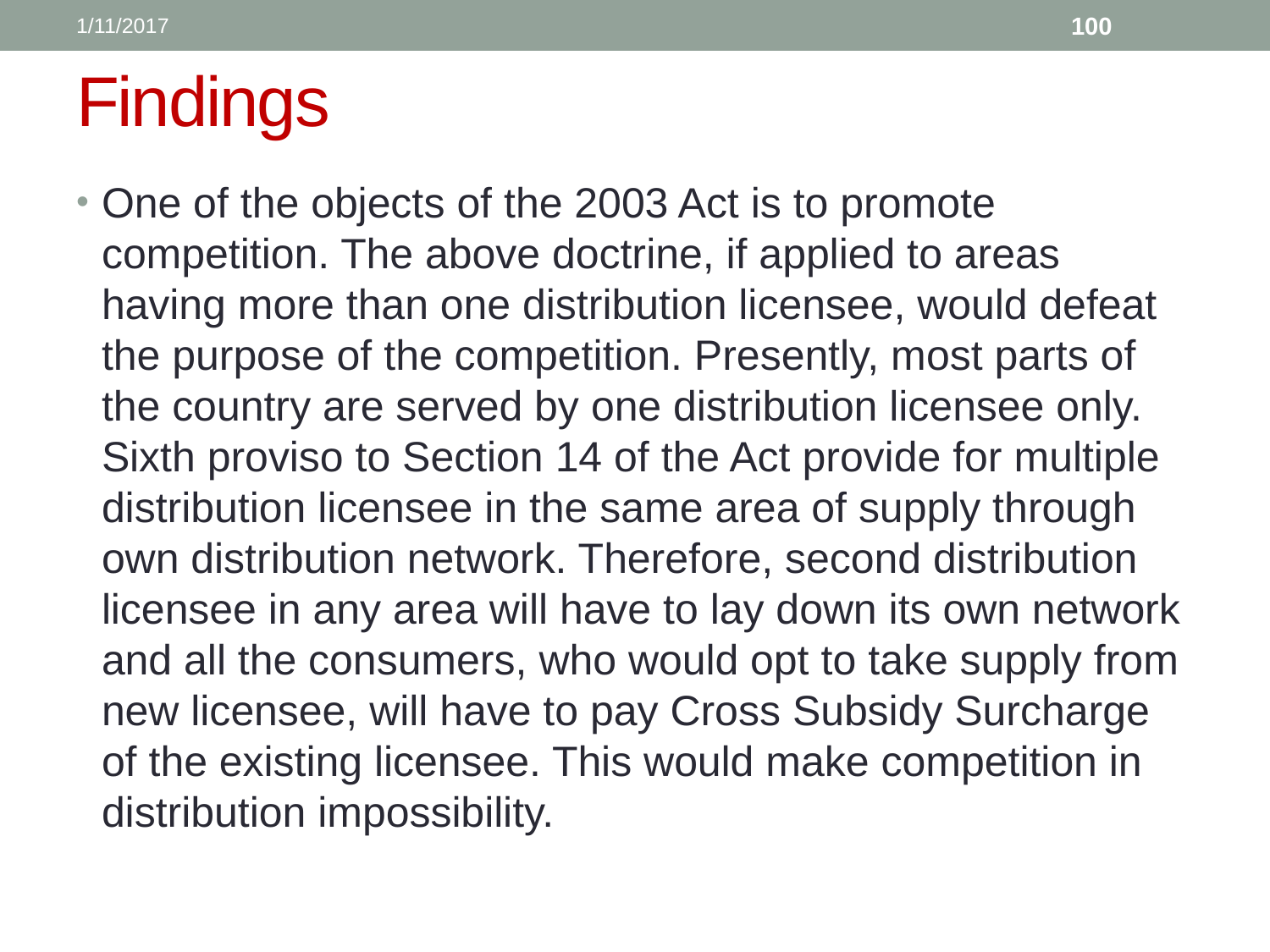

1/11/2017
100
# Findings
One of the objects of the 2003 Act is to promote competition. The above doctrine, if applied to areas having more than one distribution licensee, would defeat the purpose of the competition. Presently, most parts of the country are served by one distribution licensee only. Sixth proviso to Section 14 of the Act provide for multiple distribution licensee in the same area of supply through own distribution network. Therefore, second distribution licensee in any area will have to lay down its own network and all the consumers, who would opt to take supply from new licensee, will have to pay Cross Subsidy Surcharge of the existing licensee. This would make competition in distribution impossibility.